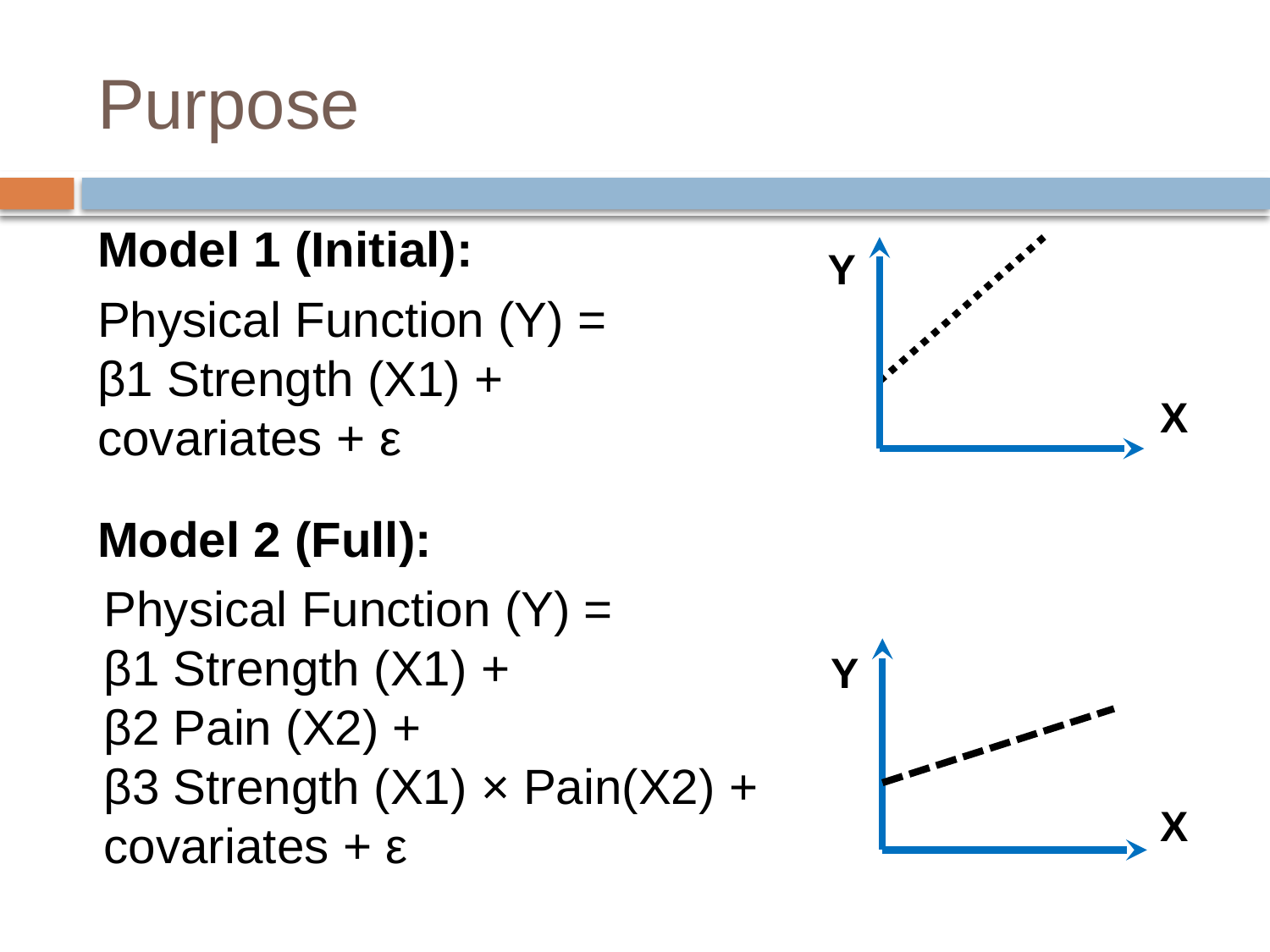

# Purpose
Model 1 (Initial):
Physical Function (Y) =                 β1 Strength (X1) +                  covariates + ε
Model 2 (Full):
Physical Function (Y) = 	      β1 Strength (X1) +                       β2 Pain (X2) +                             β3 Strength (X1) × Pain(X2) + covariates + ε

Y
X
Y
X